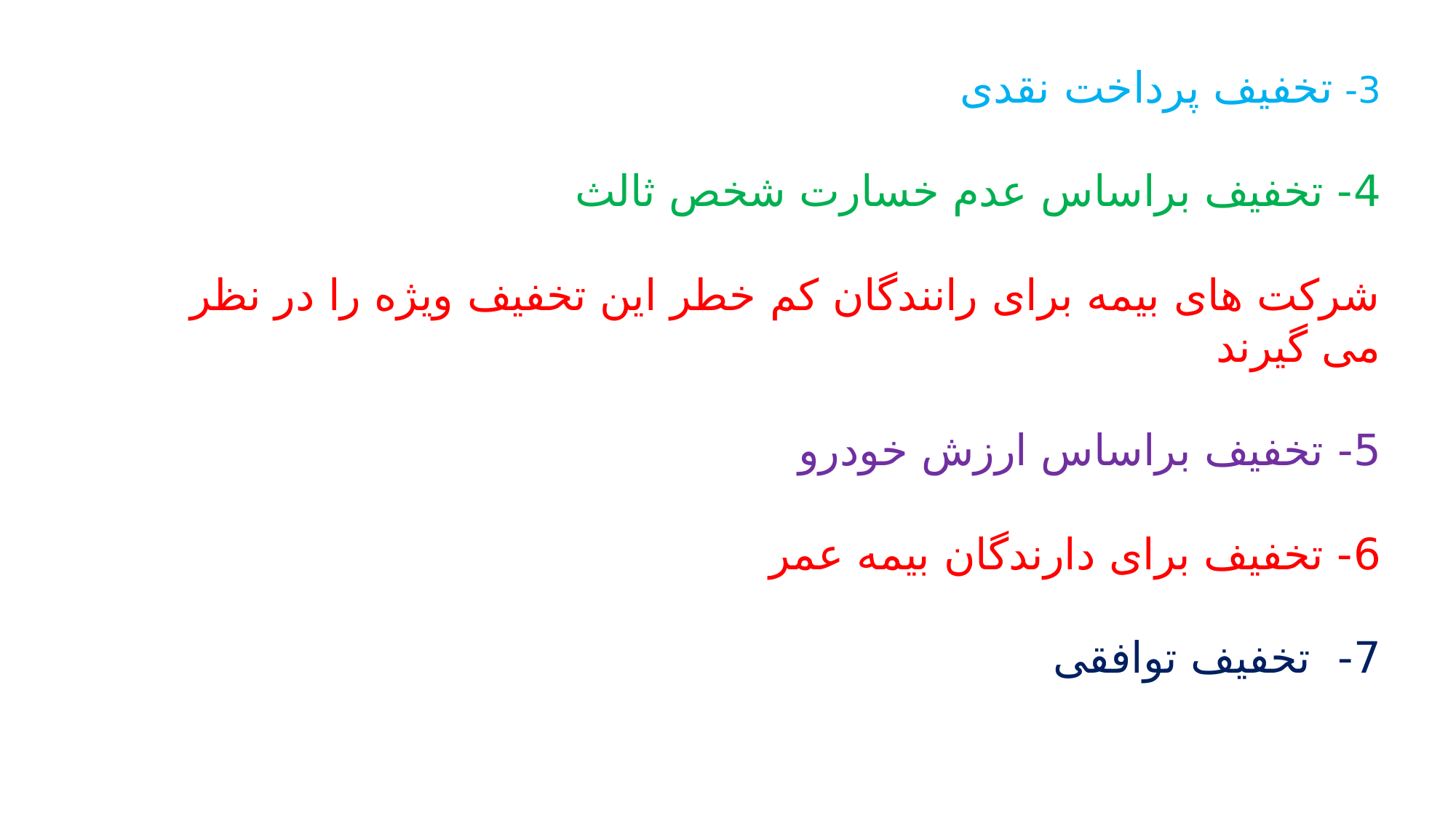

# 3- تخفیف پرداخت نقدی 4- تخفیف براساس عدم خسارت شخص ثالث شرکت های بیمه برای رانندگان کم خطر این تخفیف ویژه را در نظر می گیرند 5- تخفیف براساس ارزش خودرو 6- تخفیف برای دارندگان بیمه عمر 7-  تخفیف توافقی